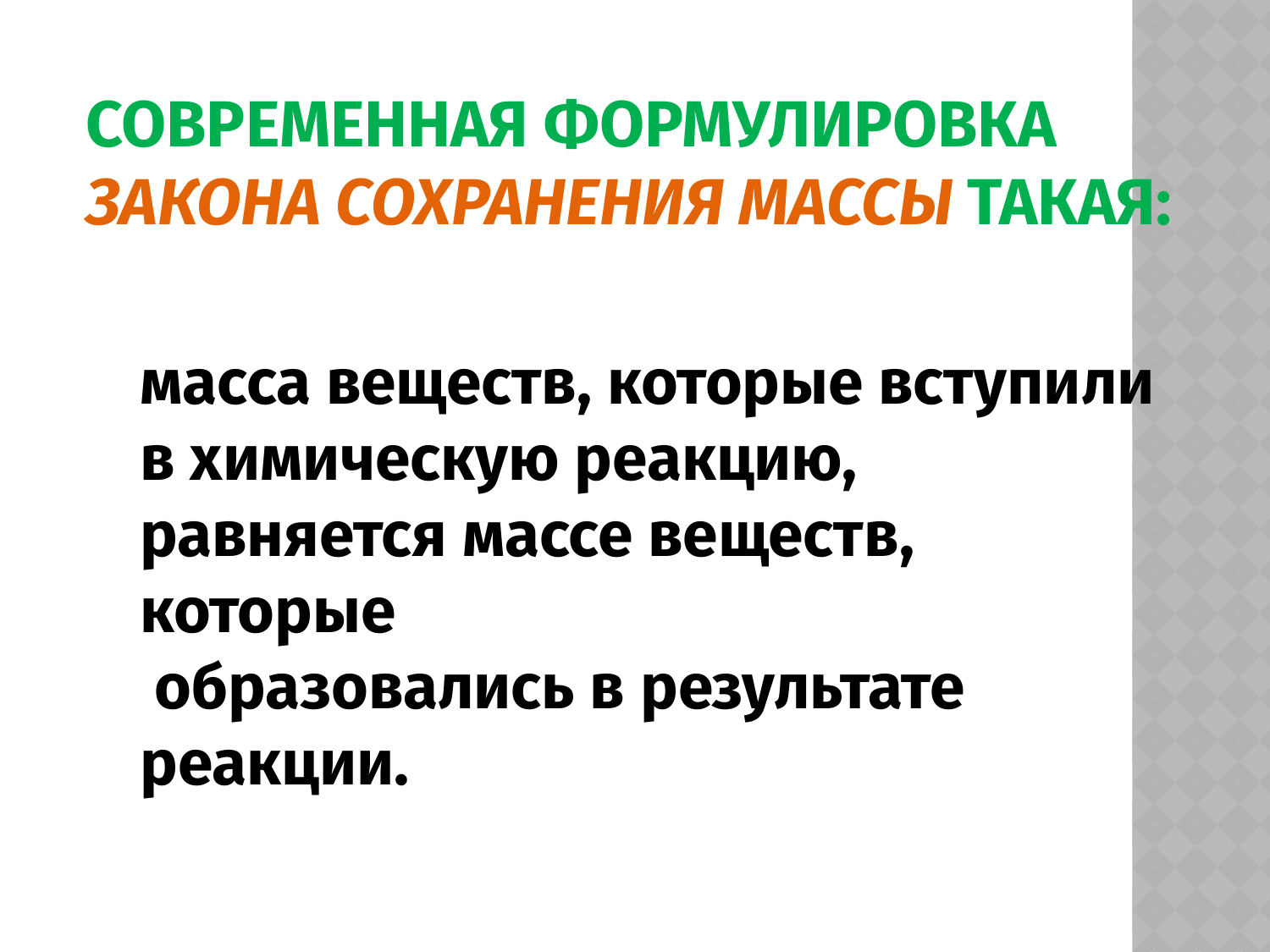

# Современная формулировка закона сохранения массы такая:

	масса веществ, которые вступили в химическую реакцию, равняется массе веществ, которые
 образовались в результате реакции.